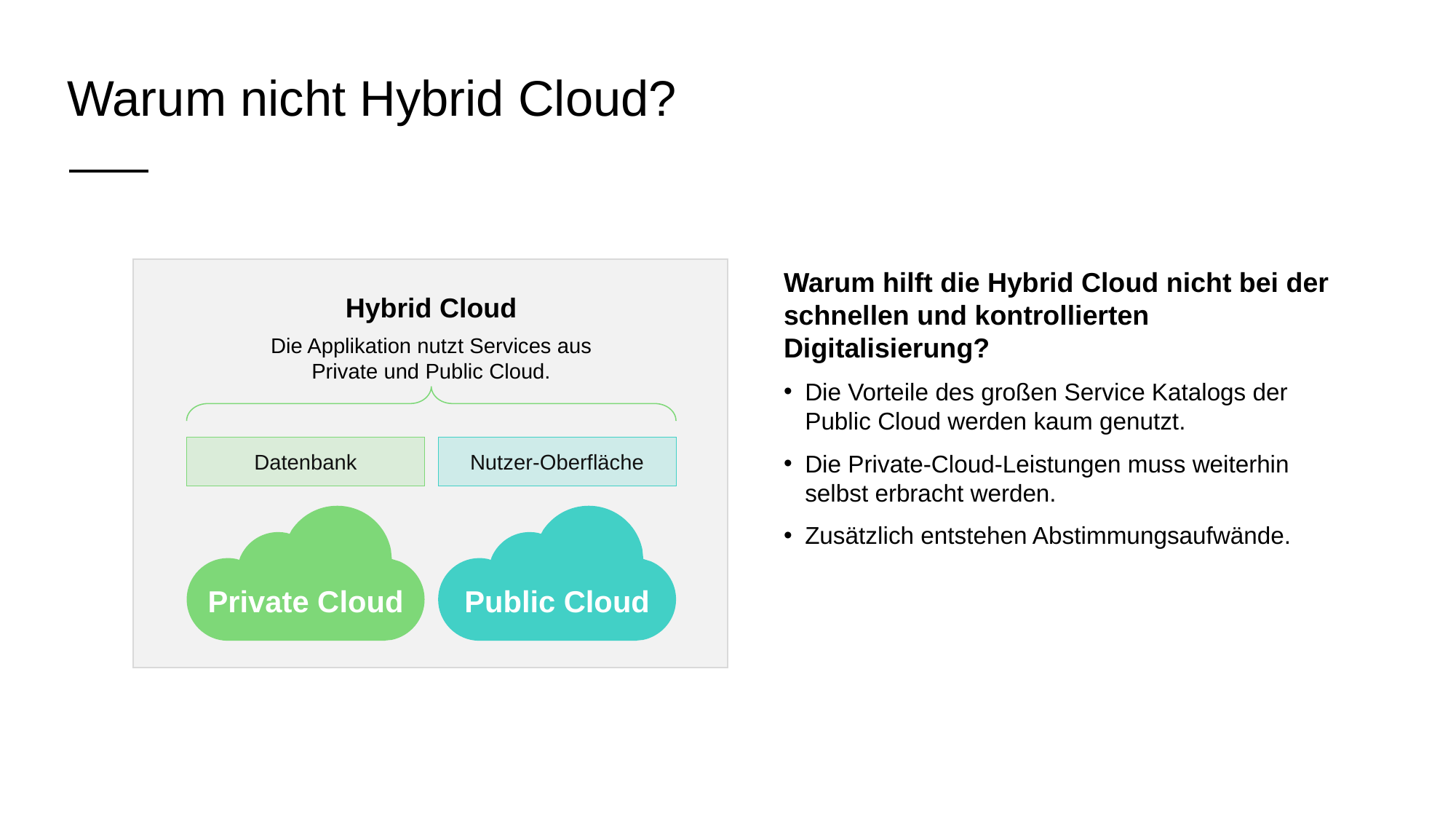

# Warum nicht Hybrid Cloud?

Hybrid Cloud
Die Applikation nutzt Services aus Private und Public Cloud.
Datenbank
Nutzer-Oberfläche

Private Cloud

Public Cloud
Warum hilft die Hybrid Cloud nicht bei der schnellen und kontrollierten Digitalisierung?
Die Vorteile des großen Service Katalogs der Public Cloud werden kaum genutzt.
Die Private-Cloud-Leistungen muss weiterhin selbst erbracht werden.
Zusätzlich entstehen Abstimmungsaufwände.